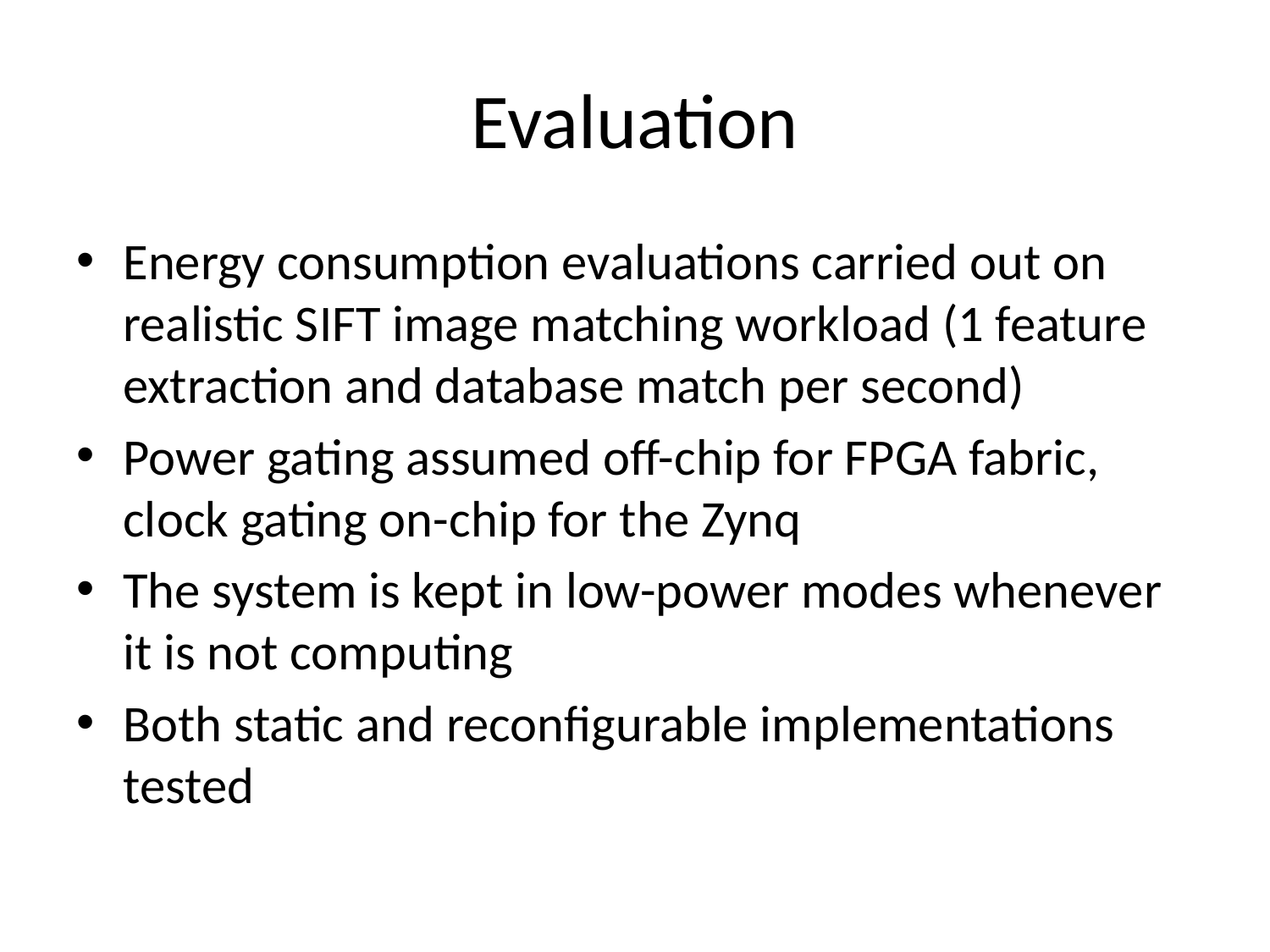

# Evaluation
Energy consumption evaluations carried out on realistic SIFT image matching workload (1 feature extraction and database match per second)
Power gating assumed off-chip for FPGA fabric, clock gating on-chip for the Zynq
The system is kept in low-power modes whenever it is not computing
Both static and reconfigurable implementations tested